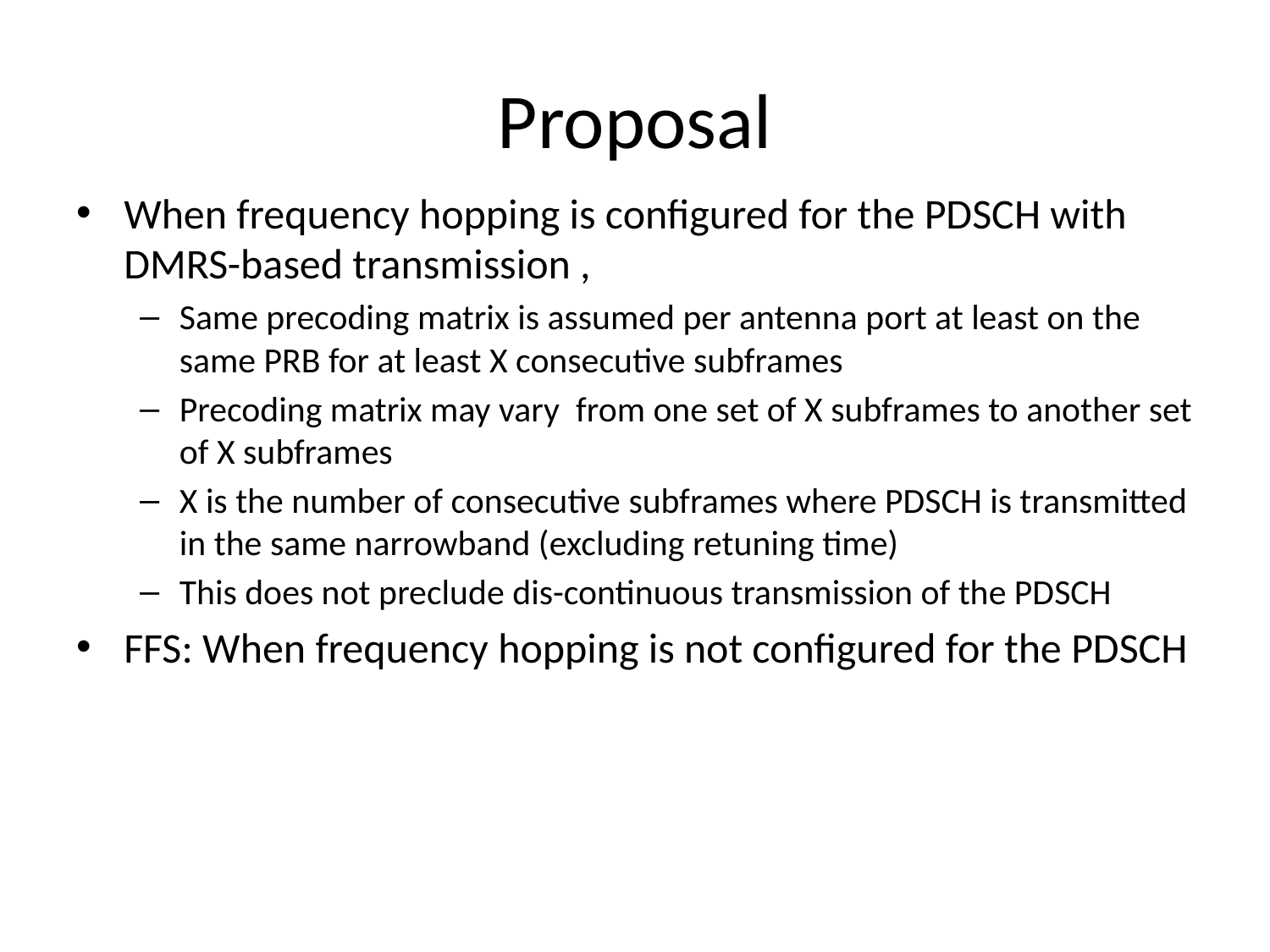

# Proposal
When frequency hopping is configured for the PDSCH with DMRS-based transmission ,
Same precoding matrix is assumed per antenna port at least on the same PRB for at least X consecutive subframes
Precoding matrix may vary  from one set of X subframes to another set of X subframes
X is the number of consecutive subframes where PDSCH is transmitted in the same narrowband (excluding retuning time)
This does not preclude dis-continuous transmission of the PDSCH
FFS: When frequency hopping is not configured for the PDSCH